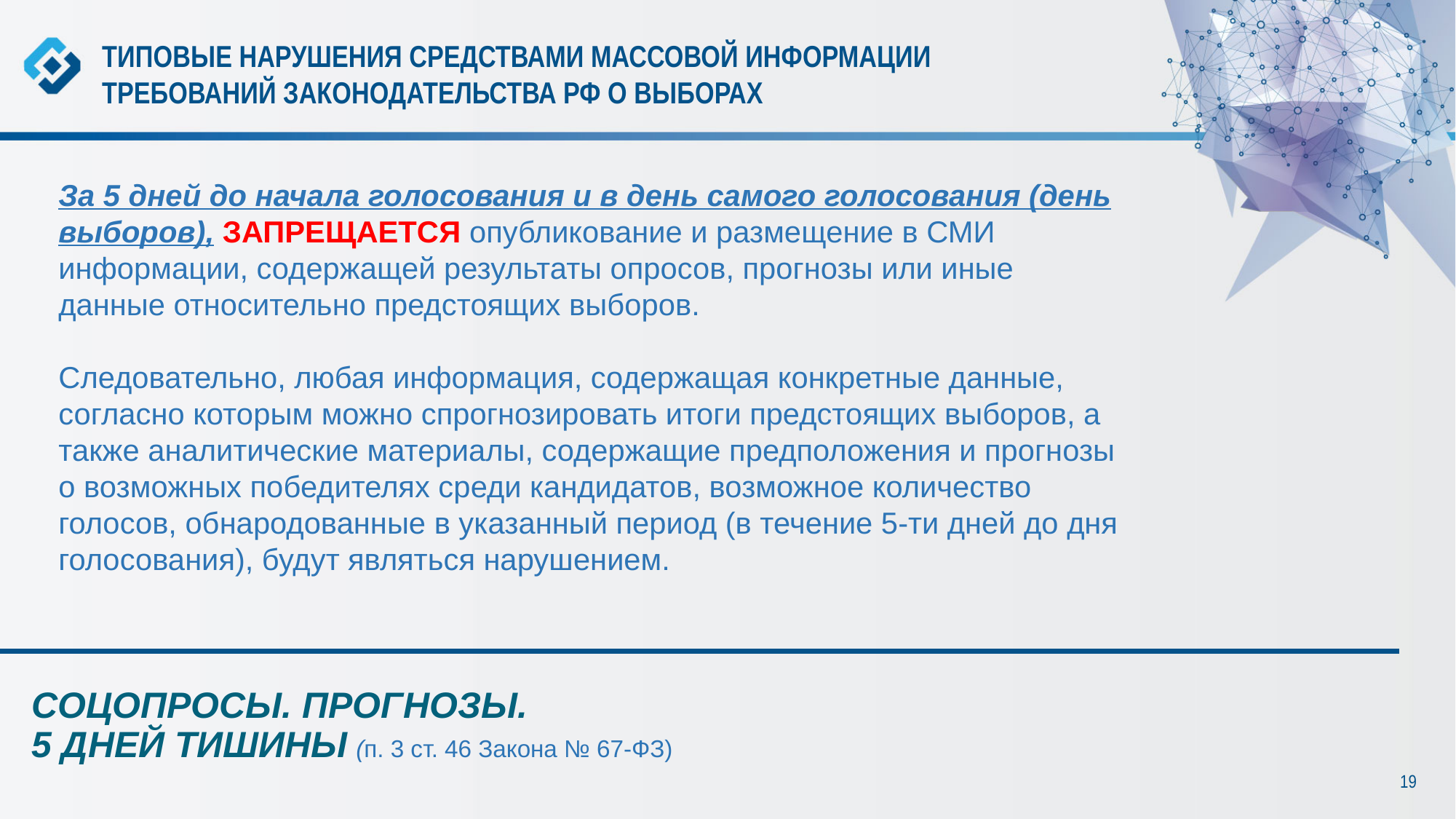

ТИПОВЫЕ НАРУШЕНИЯ СРЕДСТВАМИ МАССОВОЙ ИНФОРМАЦИИ
ТРЕБОВАНИЙ ЗАКОНОДАТЕЛЬСТВА РФ О ВЫБОРАХ
За 5 дней до начала голосования и в день самого голосования (день выборов), ЗАПРЕЩАЕТСЯ опубликование и размещение в СМИ информации, содержащей результаты опросов, прогнозы или иные данные относительно предстоящих выборов.

Следовательно, любая информация, содержащая конкретные данные, согласно которым можно спрогнозировать итоги предстоящих выборов, а также аналитические материалы, содержащие предположения и прогнозы о возможных победителях среди кандидатов, возможное количество голосов, обнародованные в указанный период (в течение 5-ти дней до дня голосования), будут являться нарушением.
СОЦОПРОСЫ. ПРОГНОЗЫ.
5 ДНЕЙ ТИШИНЫ (п. 3 ст. 46 Закона № 67-ФЗ)
19